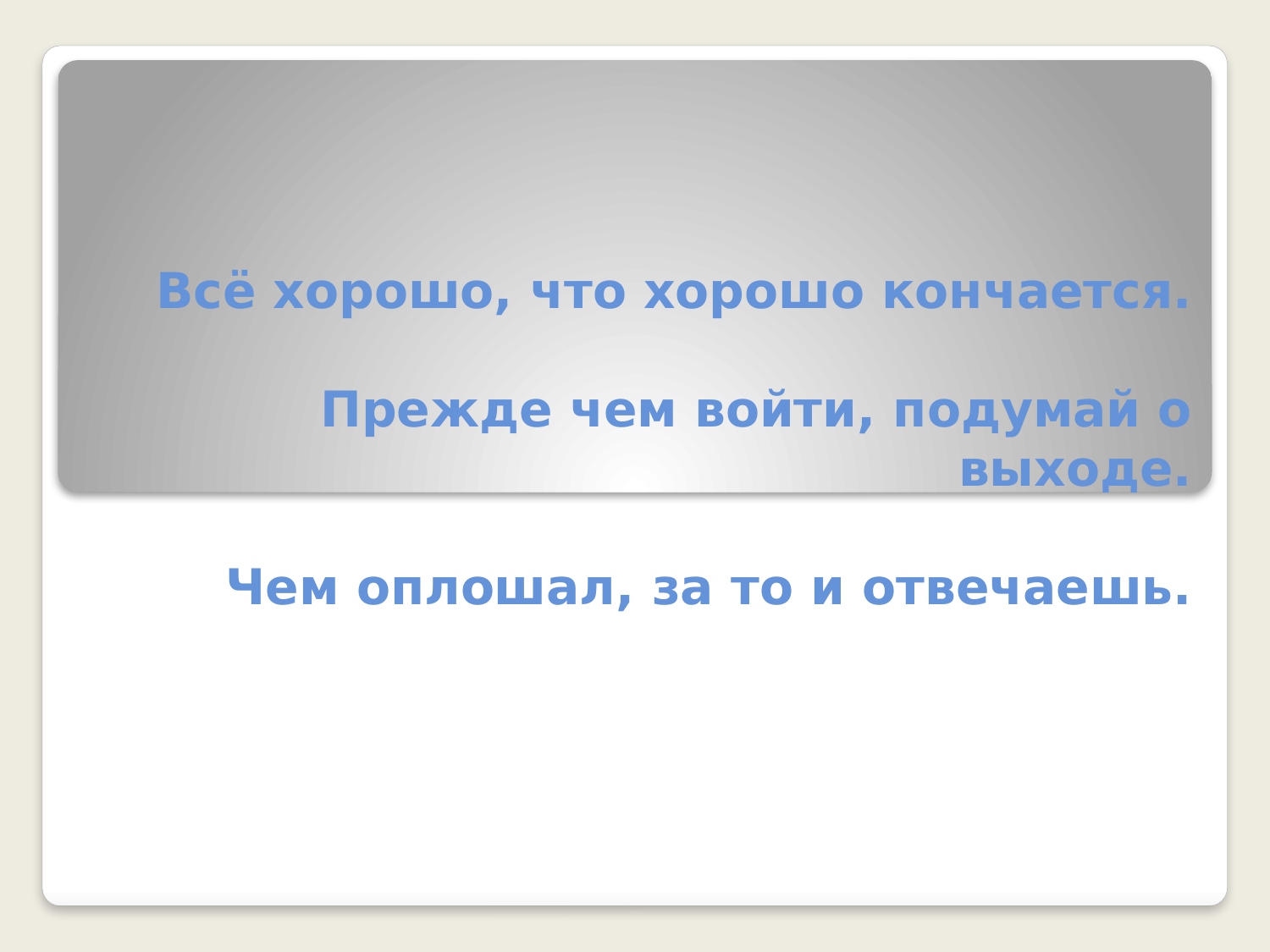

# Всё хорошо, что хорошо кончается. Прежде чем войти, подумай о выходе. Чем оплошал, за то и отвечаешь.